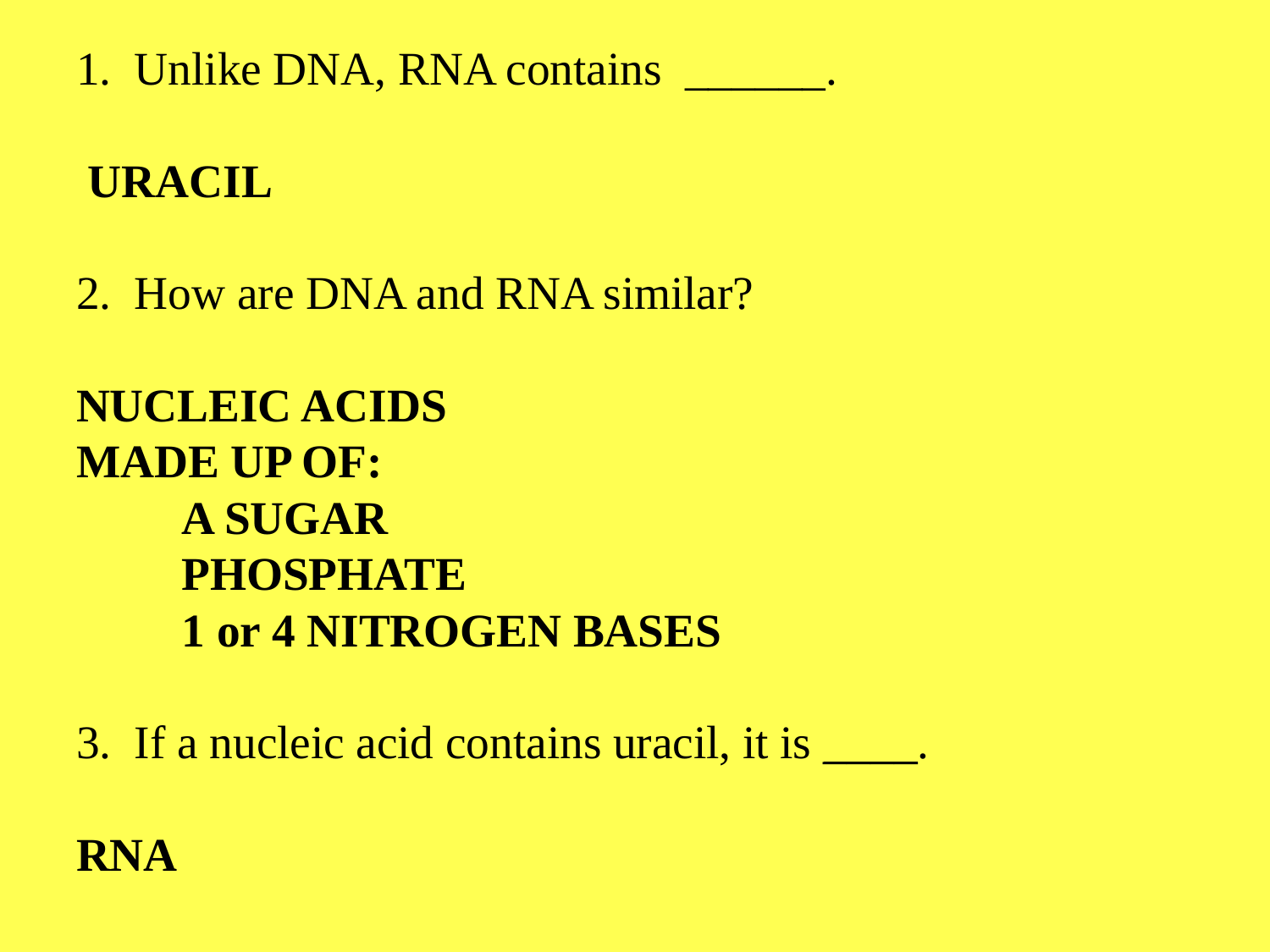

1.  Unlike DNA, RNA contains  ______.

 URACIL

2.  How are DNA and RNA similar?

NUCLEIC ACIDS
MADE UP OF:
	A SUGAR
	PHOSPHATE
	1 or 4 NITROGEN BASES

3.  If a nucleic acid contains uracil, it is ____.

RNA